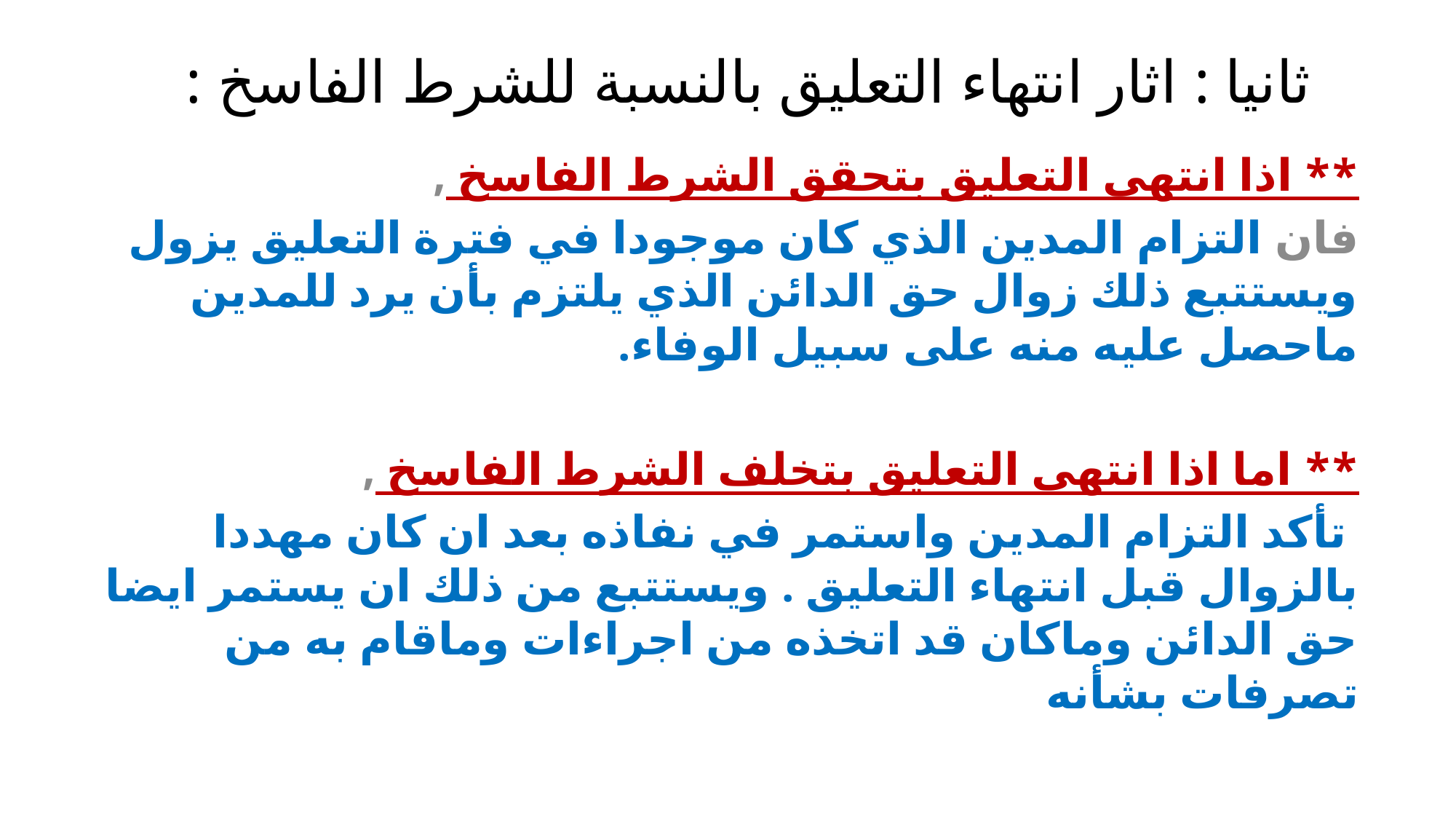

# ثانيا : اثار انتهاء التعليق بالنسبة للشرط الفاسخ :
** اذا انتهى التعليق بتحقق الشرط الفاسخ ,
فان التزام المدين الذي كان موجودا في فترة التعليق يزول ويستتبع ذلك زوال حق الدائن الذي يلتزم بأن يرد للمدين ماحصل عليه منه على سبيل الوفاء.

** اما اذا انتهى التعليق بتخلف الشرط الفاسخ ,
 تأكد التزام المدين واستمر في نفاذه بعد ان كان مهددا بالزوال قبل انتهاء التعليق . ويستتبع من ذلك ان يستمر ايضا حق الدائن وماكان قد اتخذه من اجراءات وماقام به من تصرفات بشأنه